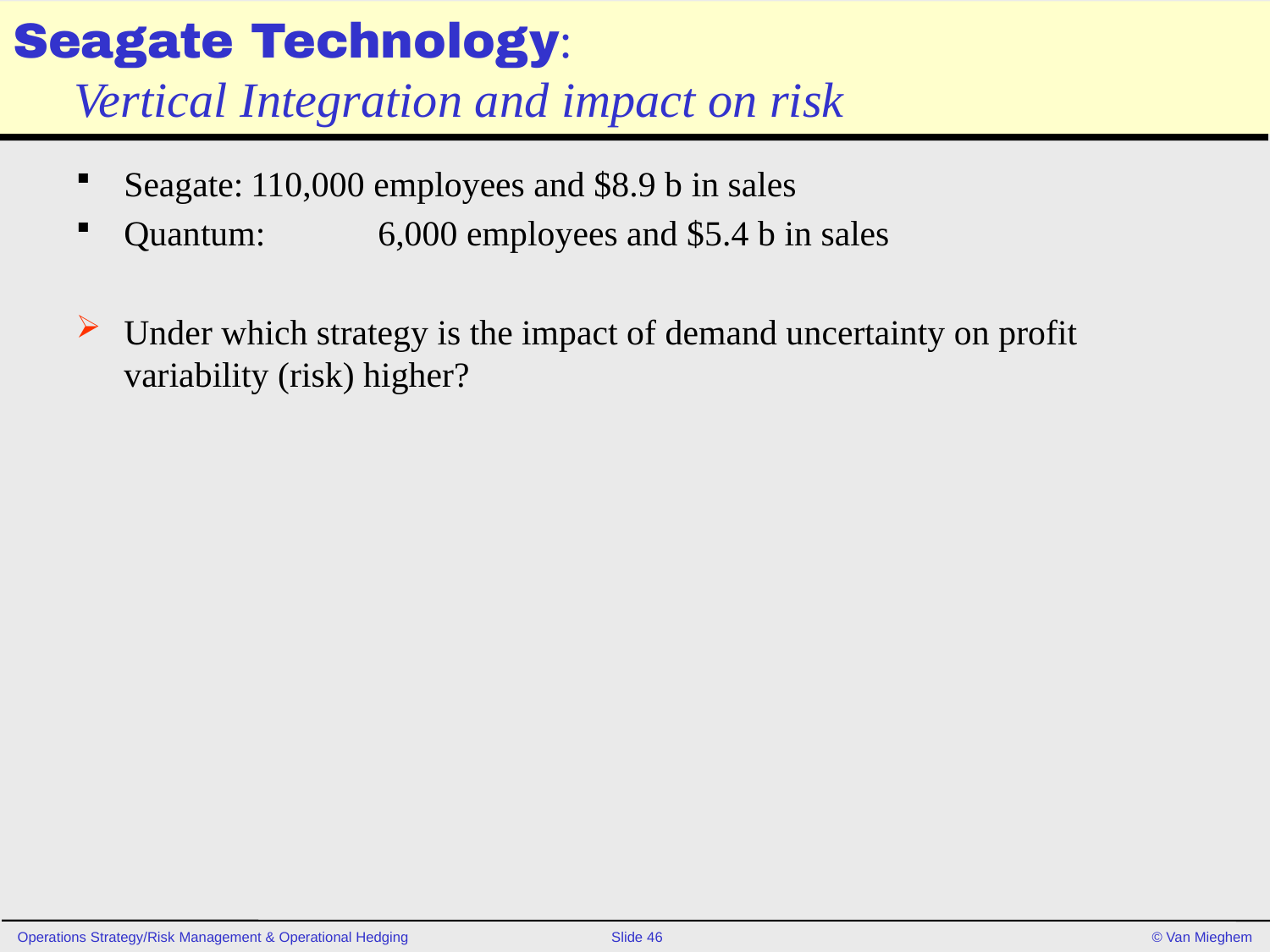

# Seagate Technology: Vertical Integration and impact on risk
Seagate:	110,000 employees and $8.9 b in sales
Quantum:	6,000 employees and $5.4 b in sales

Under which strategy is the impact of demand uncertainty on profit variability (risk) higher?